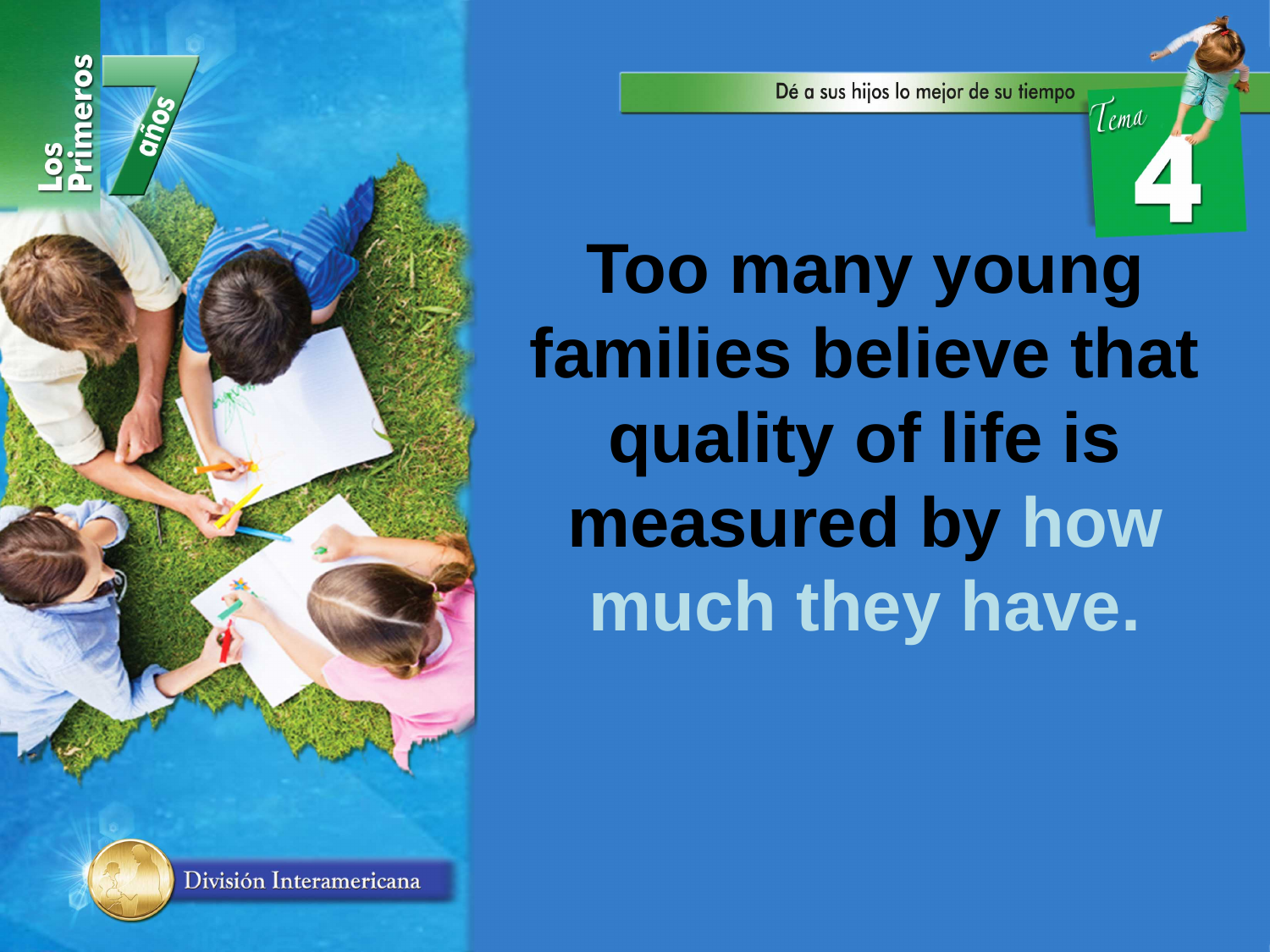

Too many young families believe that quality of life is measured by how much they have.